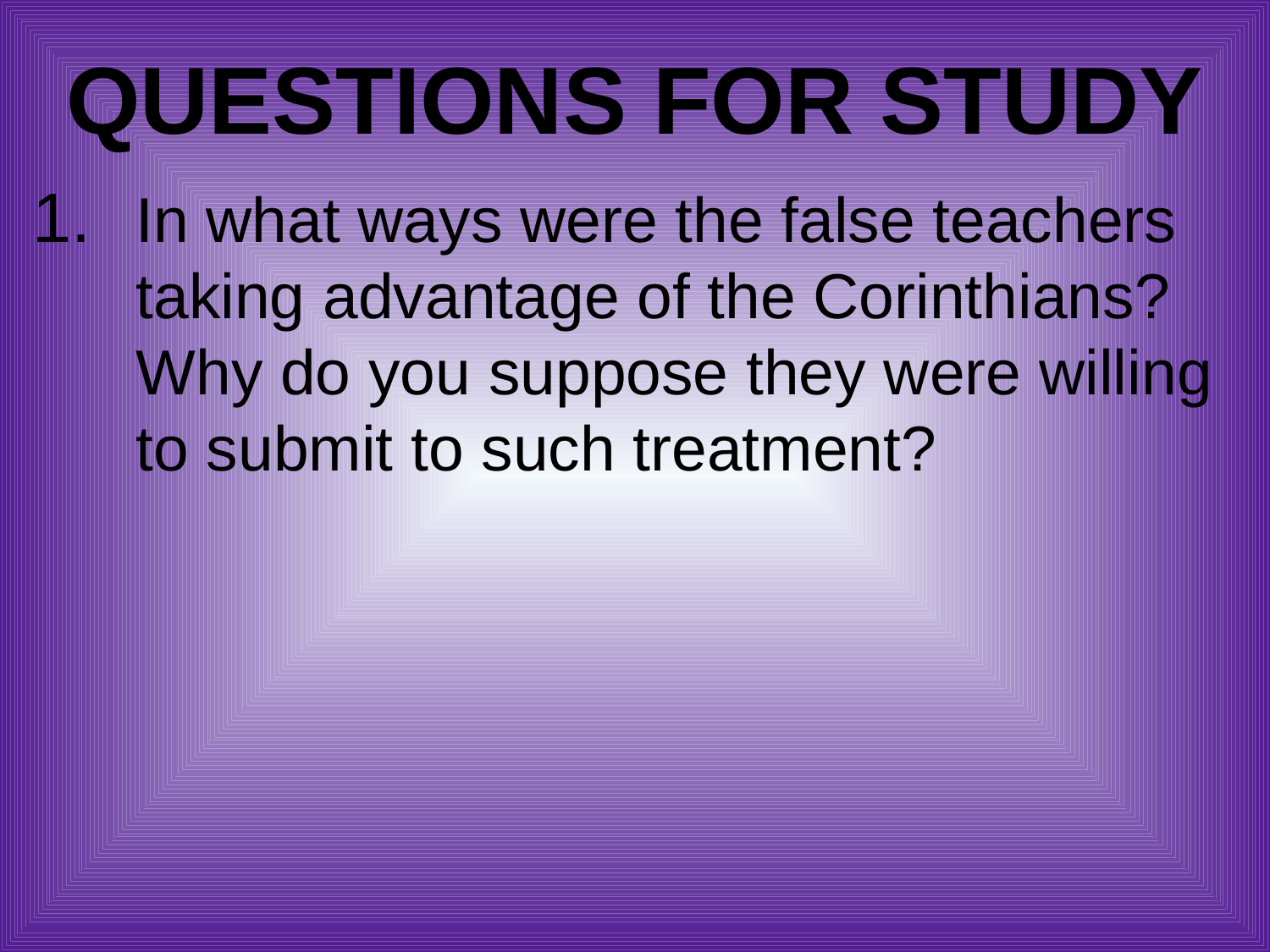

# Questions for Study
In what ways were the false teachers taking advantage of the Corinthians? Why do you suppose they were willing to submit to such treatment?